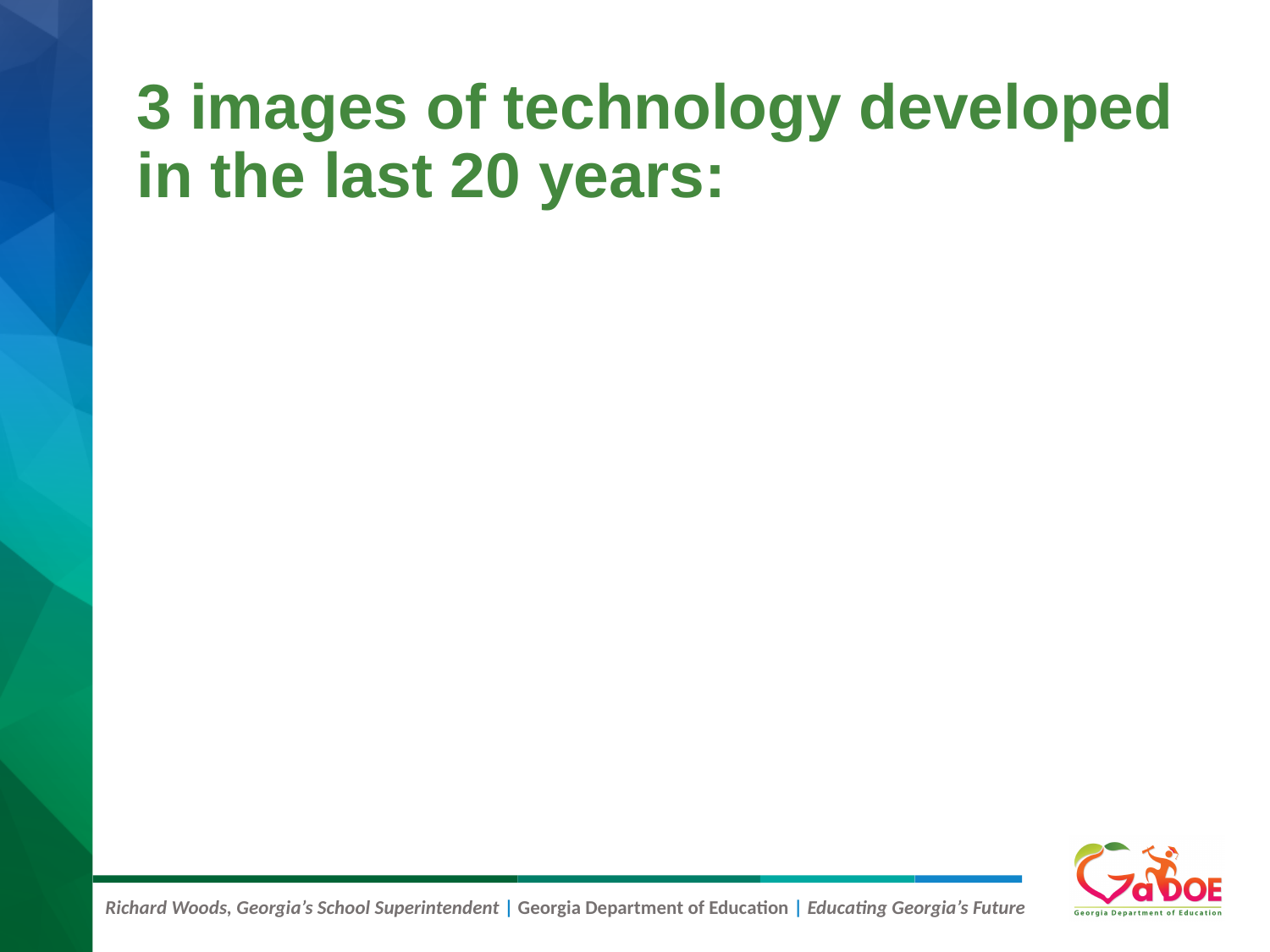

# 3 images of technology developed in the last 20 years: